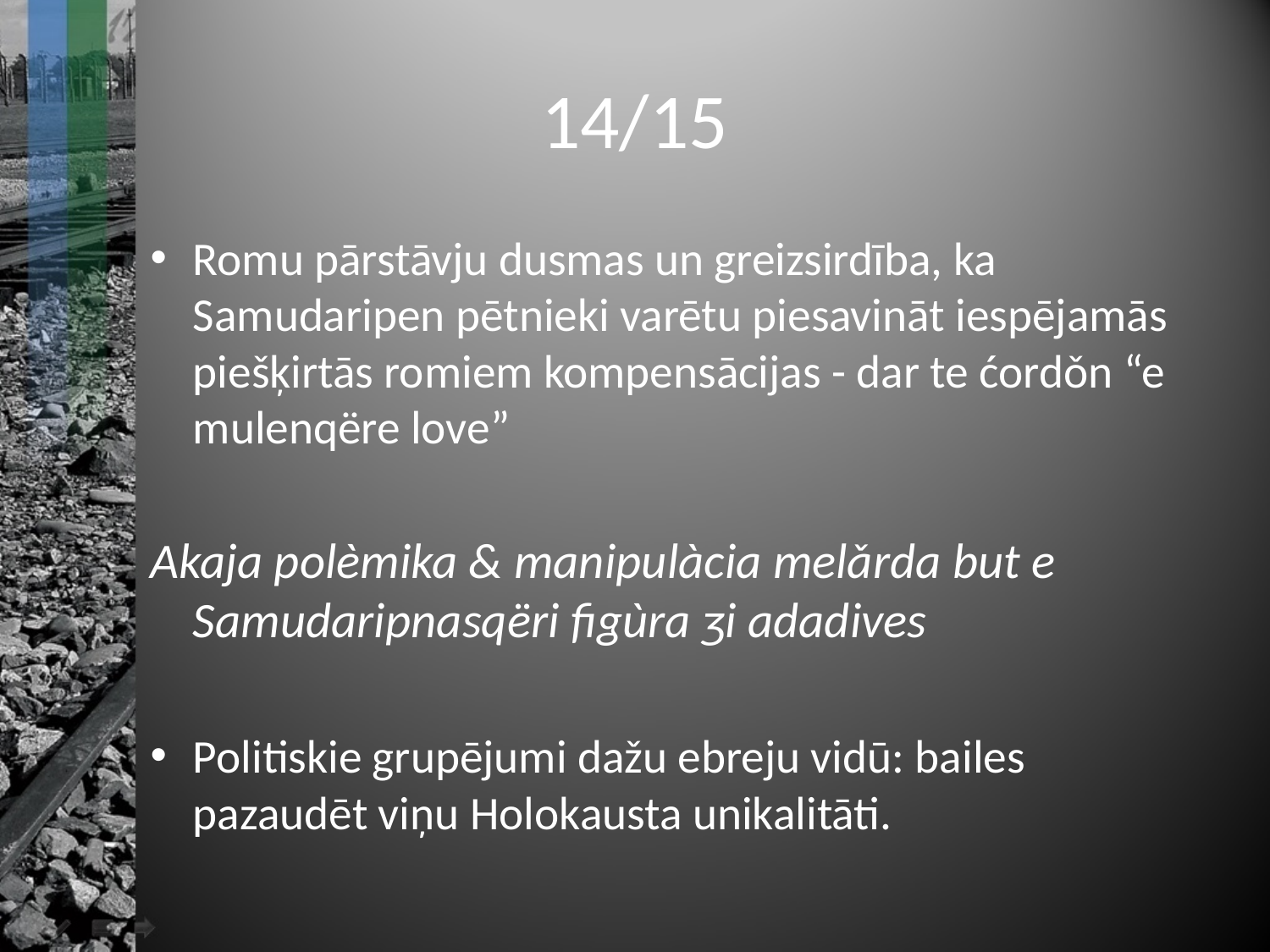

# 14/15
Romu pārstāvju dusmas un greizsirdība, ka Samudaripen pētnieki varētu piesavināt iespējamās piešķirtās romiem kompensācijas - dar te ćordǒn “e mulenqëre love”

Akaja polèmika & manipulàcia melǎrda but e Samudaripnasqëri figùra ʒi adadives

Politiskie grupējumi dažu ebreju vidū: bailes pazaudēt viņu Holokausta unikalitāti.